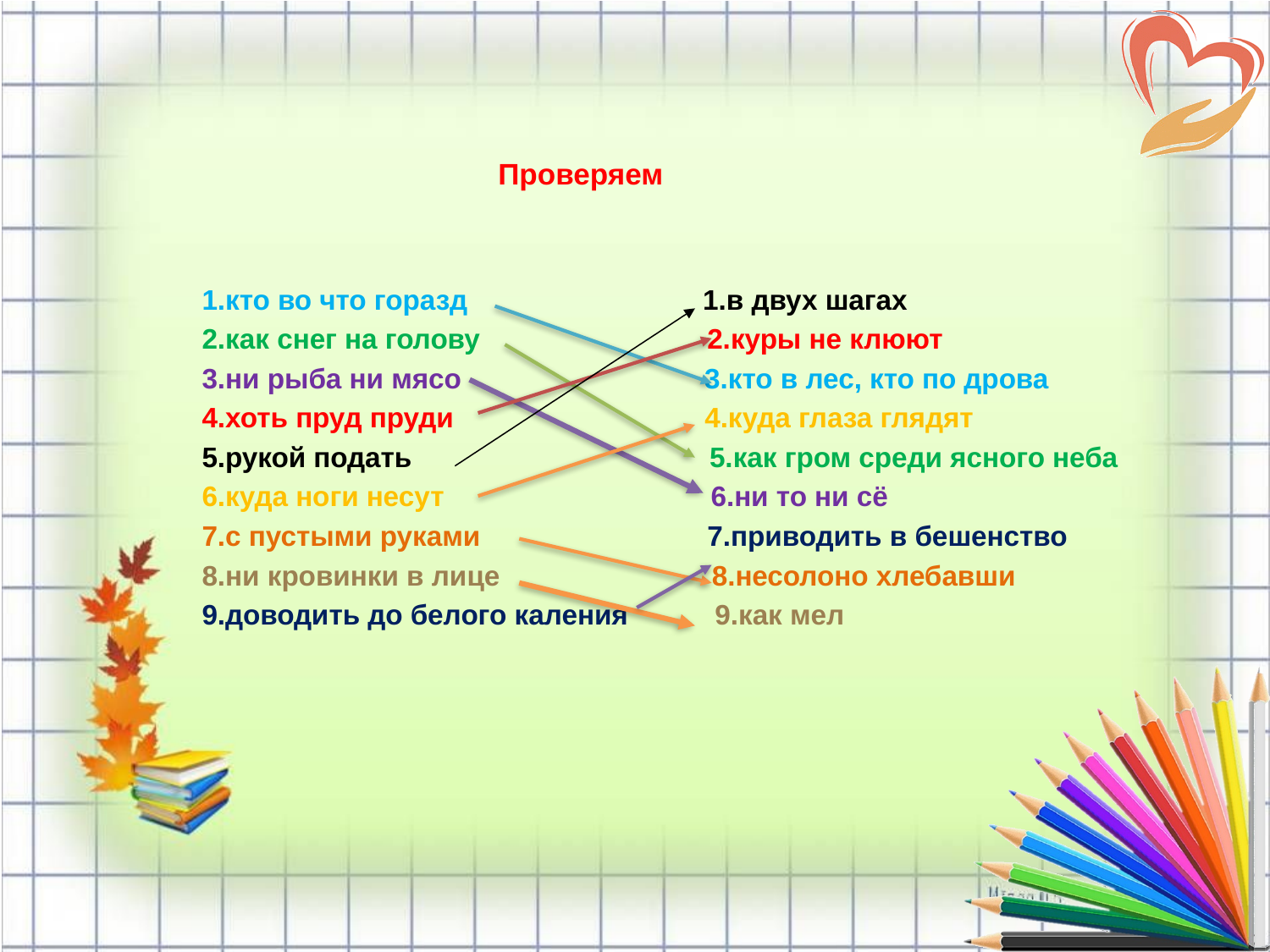

# Проверяем
1.кто во что горазд                              1.в двух шагах
2.как снег на голову                             2.куры не клюют
3.ни рыба ни мясо                               3.кто в лес, кто по дрова
4.хоть пруд пруди                                4.куда глаза глядят
5.рукой подать                                      5.как гром среди ясного неба
6.куда ноги несут                                  6.ни то ни сё
7.с пустыми руками                             7.приводить в бешенство
8.ни кровинки в лице                           8.несолоно хлебавши
9.доводить до белого каления           9.как мел